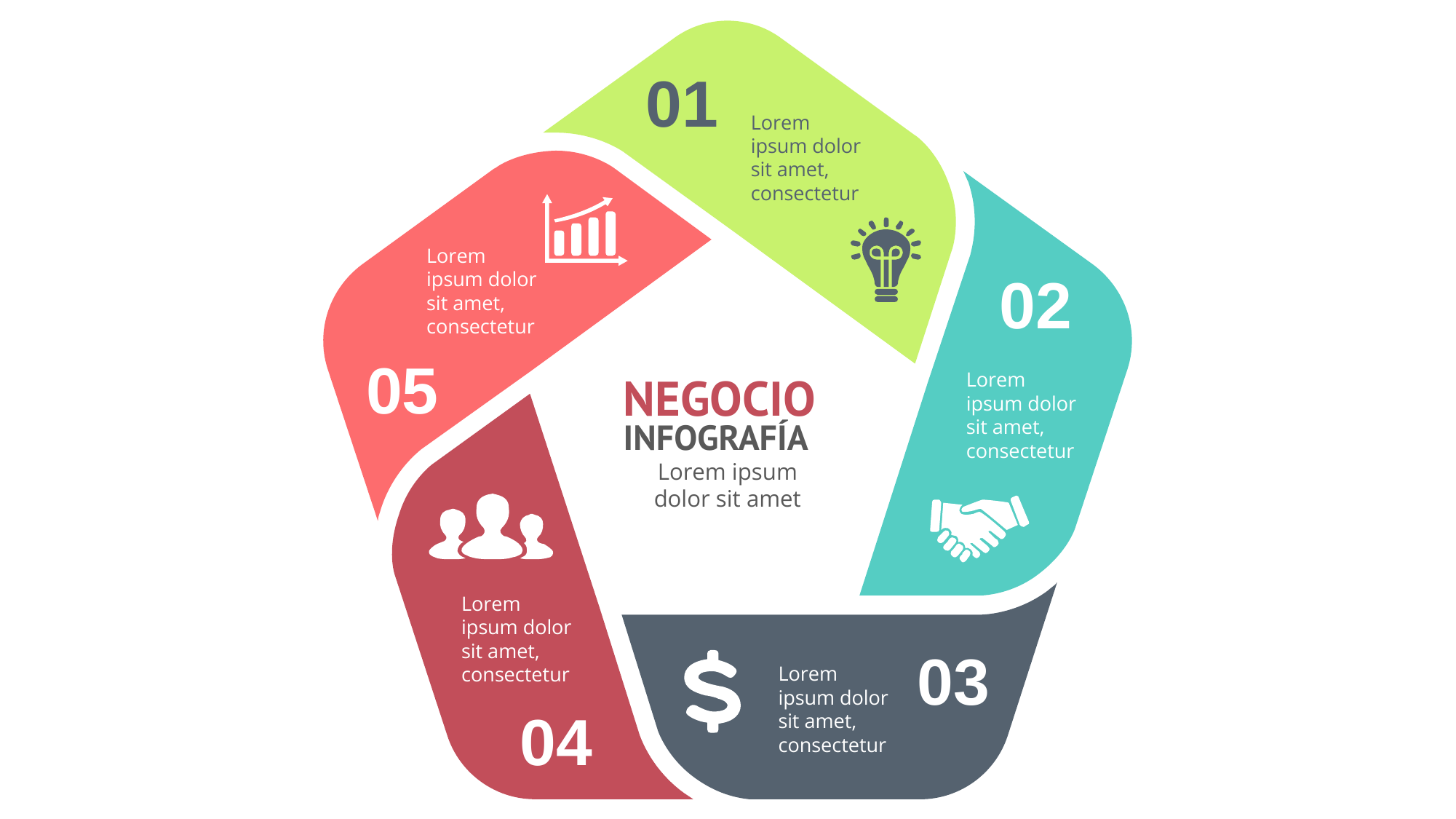

01
Lorem ipsum dolor sit amet, consectetur

Lorem ipsum dolor sit amet, consectetur
02
05
NEGOCIO
Lorem ipsum dolor sit amet, consectetur

INFOGRAFÍA
Lorem ipsum dolor sit amet

Lorem ipsum dolor sit amet, consectetur
03

Lorem ipsum dolor sit amet, consectetur
04